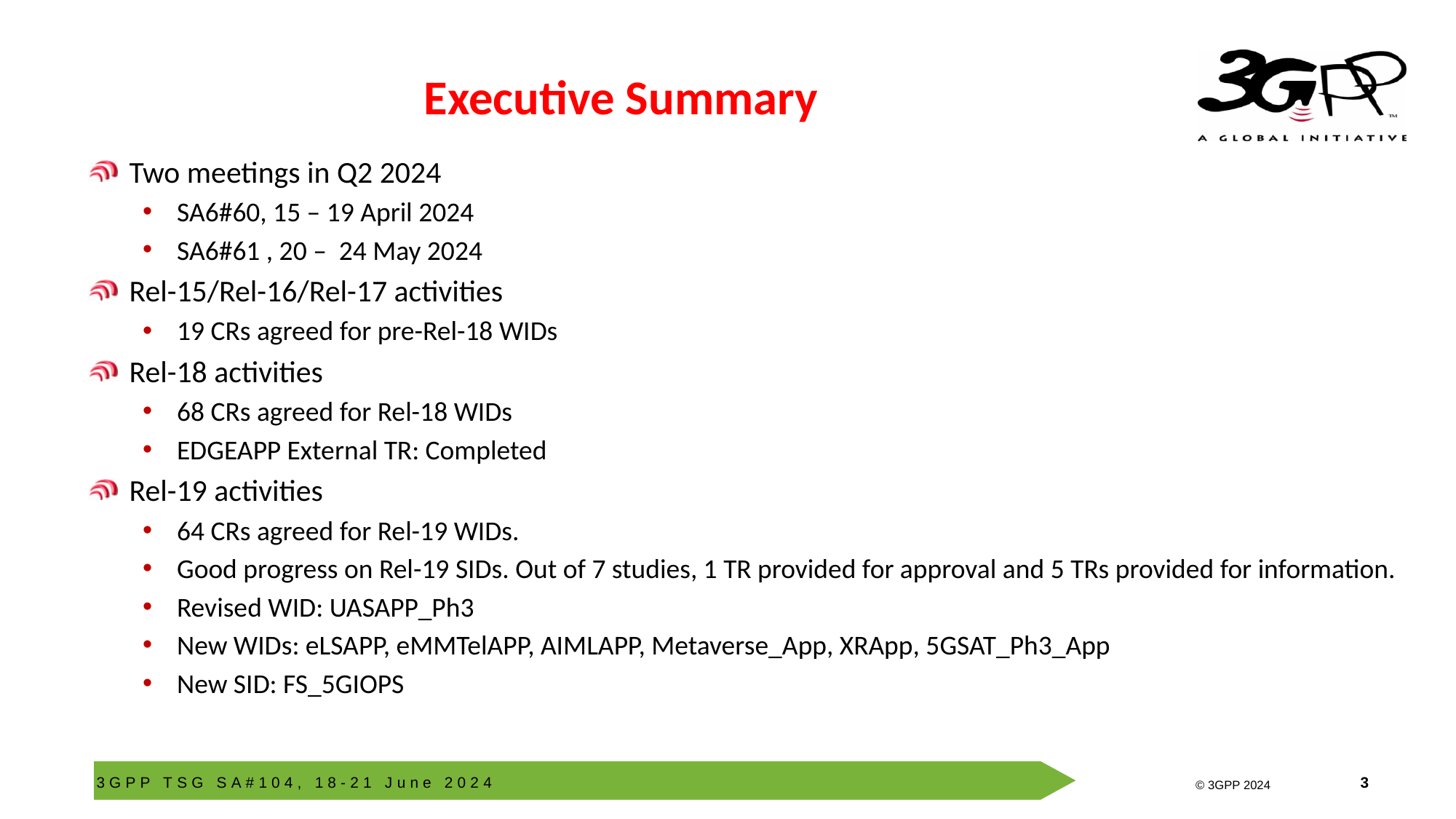

# Executive Summary
Two meetings in Q2 2024
SA6#60, 15 – 19 April 2024
SA6#61 , 20 –  24 May 2024
Rel-15/Rel-16/Rel-17 activities
19 CRs agreed for pre-Rel-18 WIDs
Rel-18 activities
68 CRs agreed for Rel-18 WIDs
EDGEAPP External TR: Completed
Rel-19 activities
64 CRs agreed for Rel-19 WIDs.
Good progress on Rel-19 SIDs. Out of 7 studies, 1 TR provided for approval and 5 TRs provided for information.
Revised WID: UASAPP_Ph3
New WIDs: eLSAPP, eMMTelAPP, AIMLAPP, Metaverse_App, XRApp, 5GSAT_Ph3_App
New SID: FS_5GIOPS